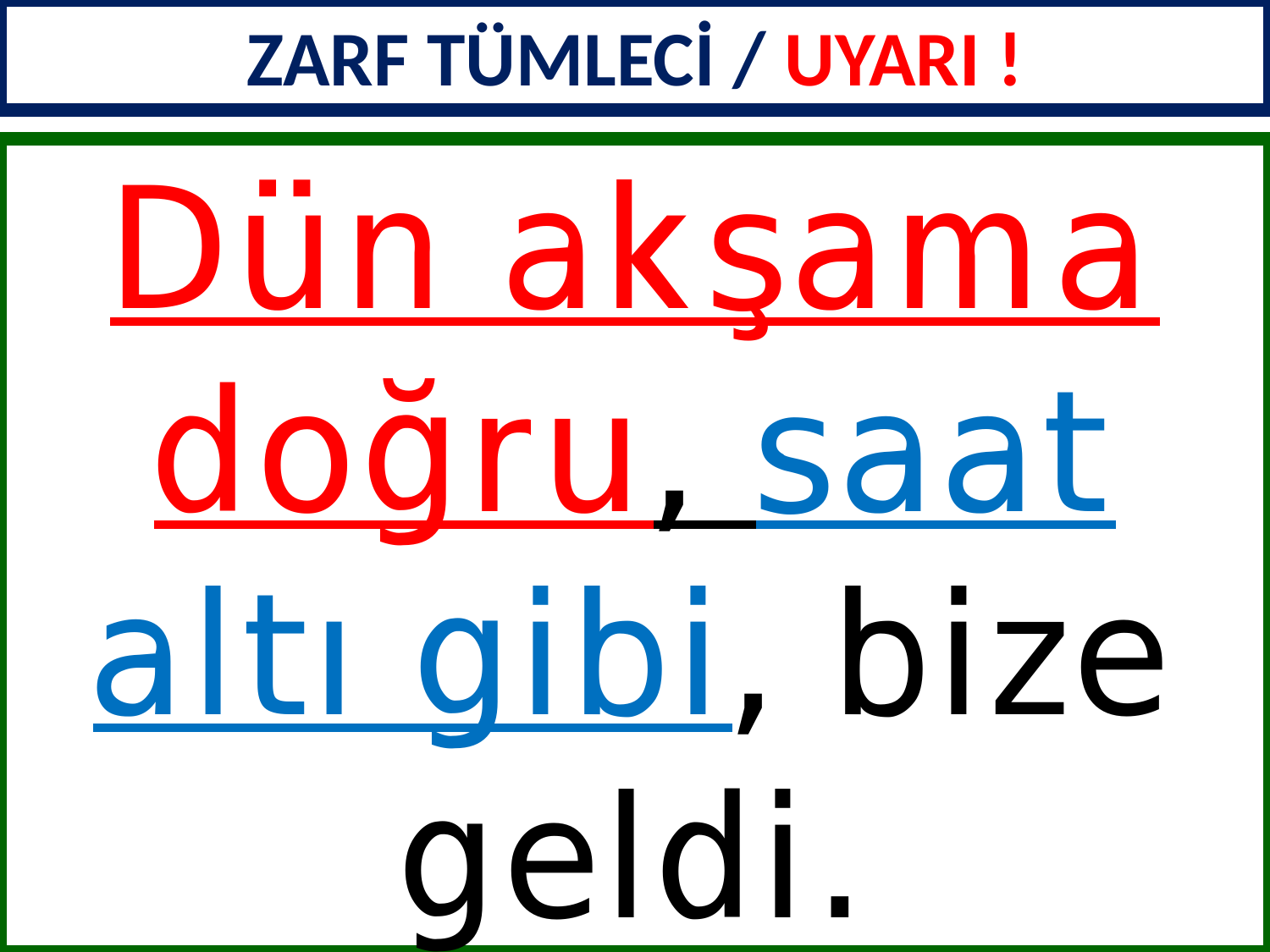

ZARF TÜMLECİ / UYARI !
Dün akşama doğru, saat altı gibi, bize geldi.